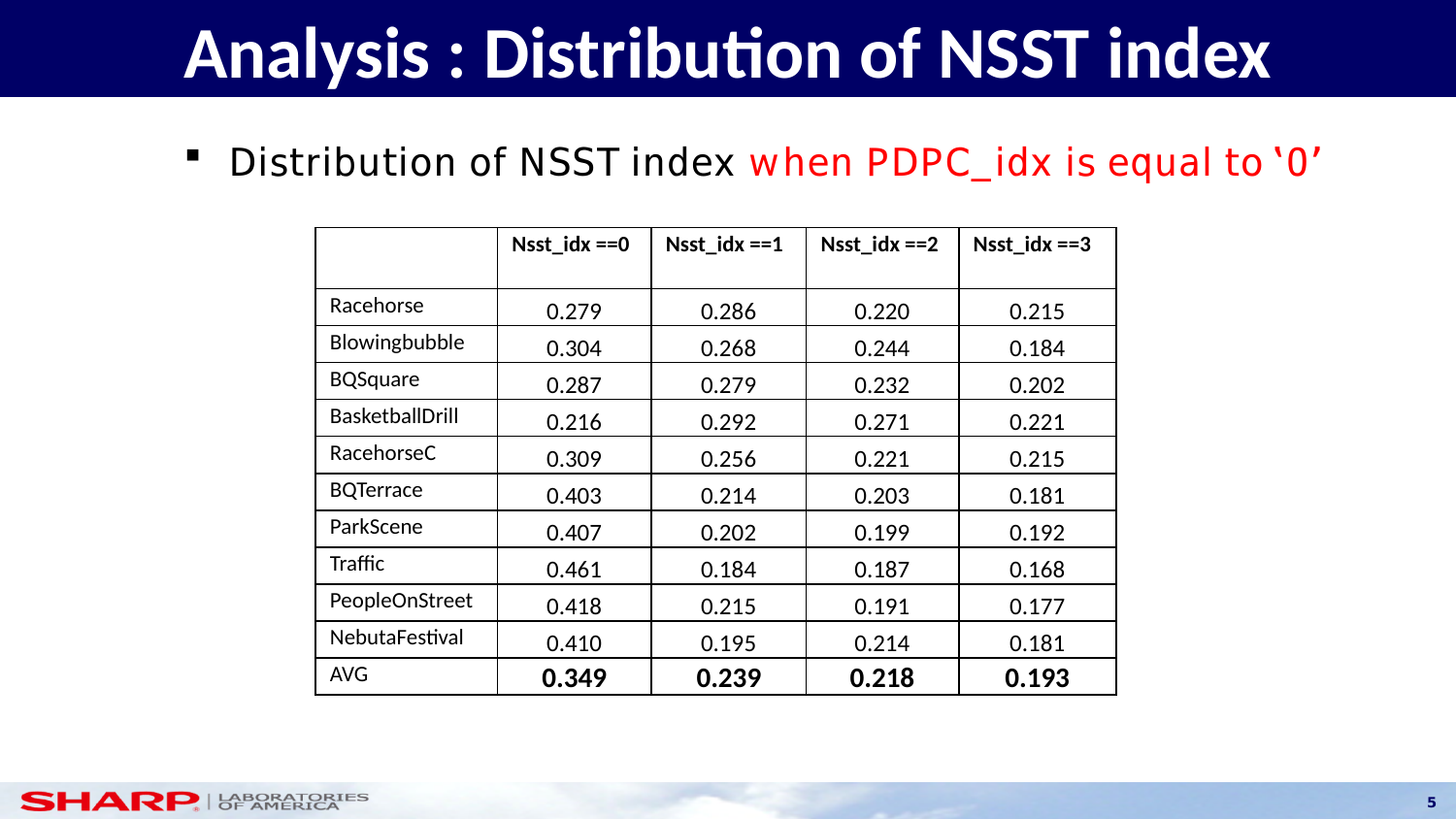

Analysis : Distribution of NSST index
 Distribution of NSST index when PDPC_idx is equal to ‘0’
|  | Nsst\_idx ==0 | Nsst\_idx ==1 | Nsst\_idx ==2 | Nsst\_idx ==3 |
| --- | --- | --- | --- | --- |
| Racehorse | 0.279 | 0.286 | 0.220 | 0.215 |
| Blowingbubble | 0.304 | 0.268 | 0.244 | 0.184 |
| BQSquare | 0.287 | 0.279 | 0.232 | 0.202 |
| BasketballDrill | 0.216 | 0.292 | 0.271 | 0.221 |
| RacehorseC | 0.309 | 0.256 | 0.221 | 0.215 |
| BQTerrace | 0.403 | 0.214 | 0.203 | 0.181 |
| ParkScene | 0.407 | 0.202 | 0.199 | 0.192 |
| Traffic | 0.461 | 0.184 | 0.187 | 0.168 |
| PeopleOnStreet | 0.418 | 0.215 | 0.191 | 0.177 |
| NebutaFestival | 0.410 | 0.195 | 0.214 | 0.181 |
| AVG | 0.349 | 0.239 | 0.218 | 0.193 |